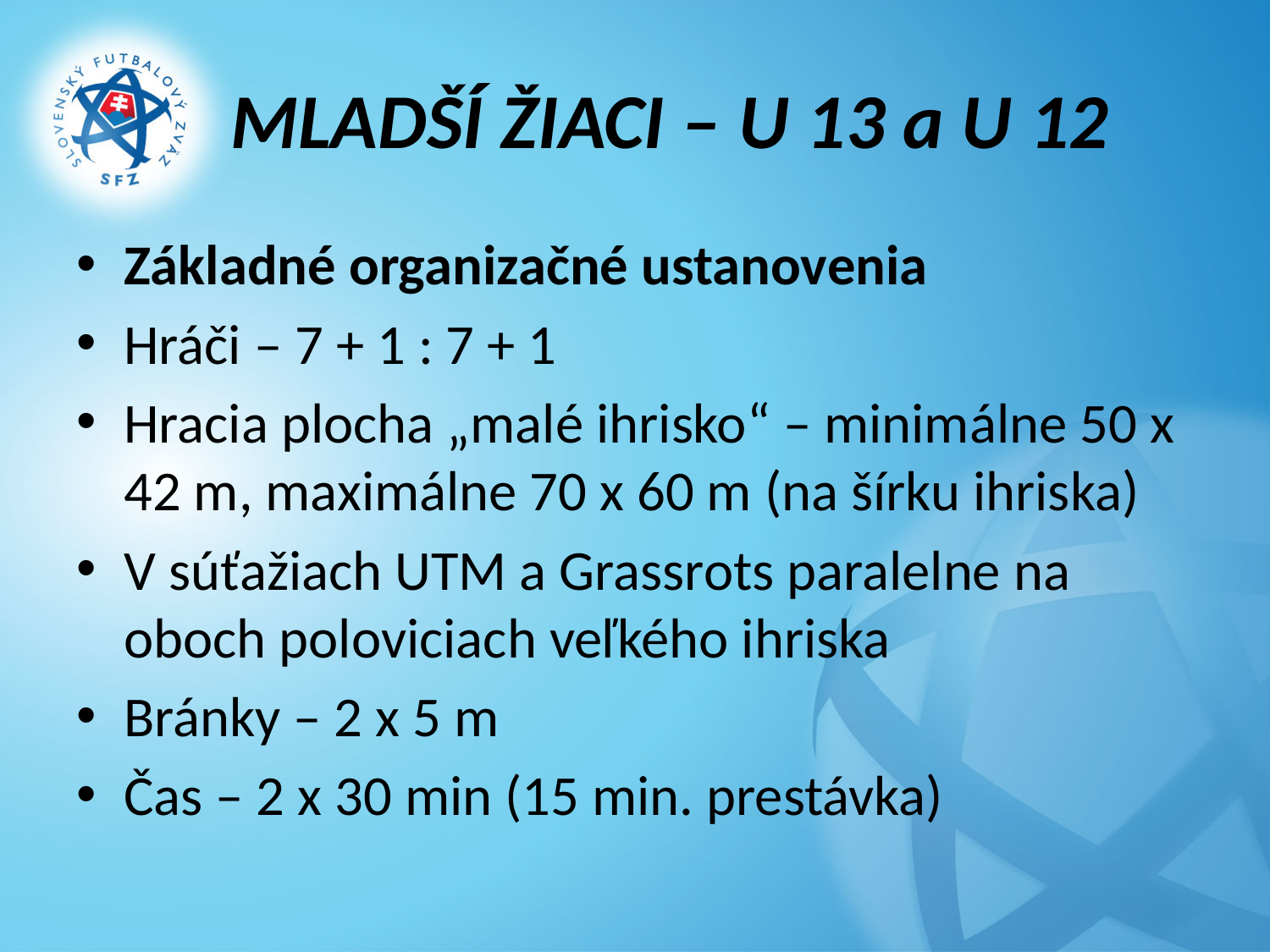

# MLADŠÍ ŽIACI – U 13 a U 12
Základné organizačné ustanovenia
Hráči – 7 + 1 : 7 + 1
Hracia plocha „malé ihrisko“ – minimálne 50 x 42 m, maximálne 70 x 60 m (na šírku ihriska)
V súťažiach UTM a Grassrots paralelne na oboch poloviciach veľkého ihriska
Bránky – 2 x 5 m
Čas – 2 x 30 min (15 min. prestávka)